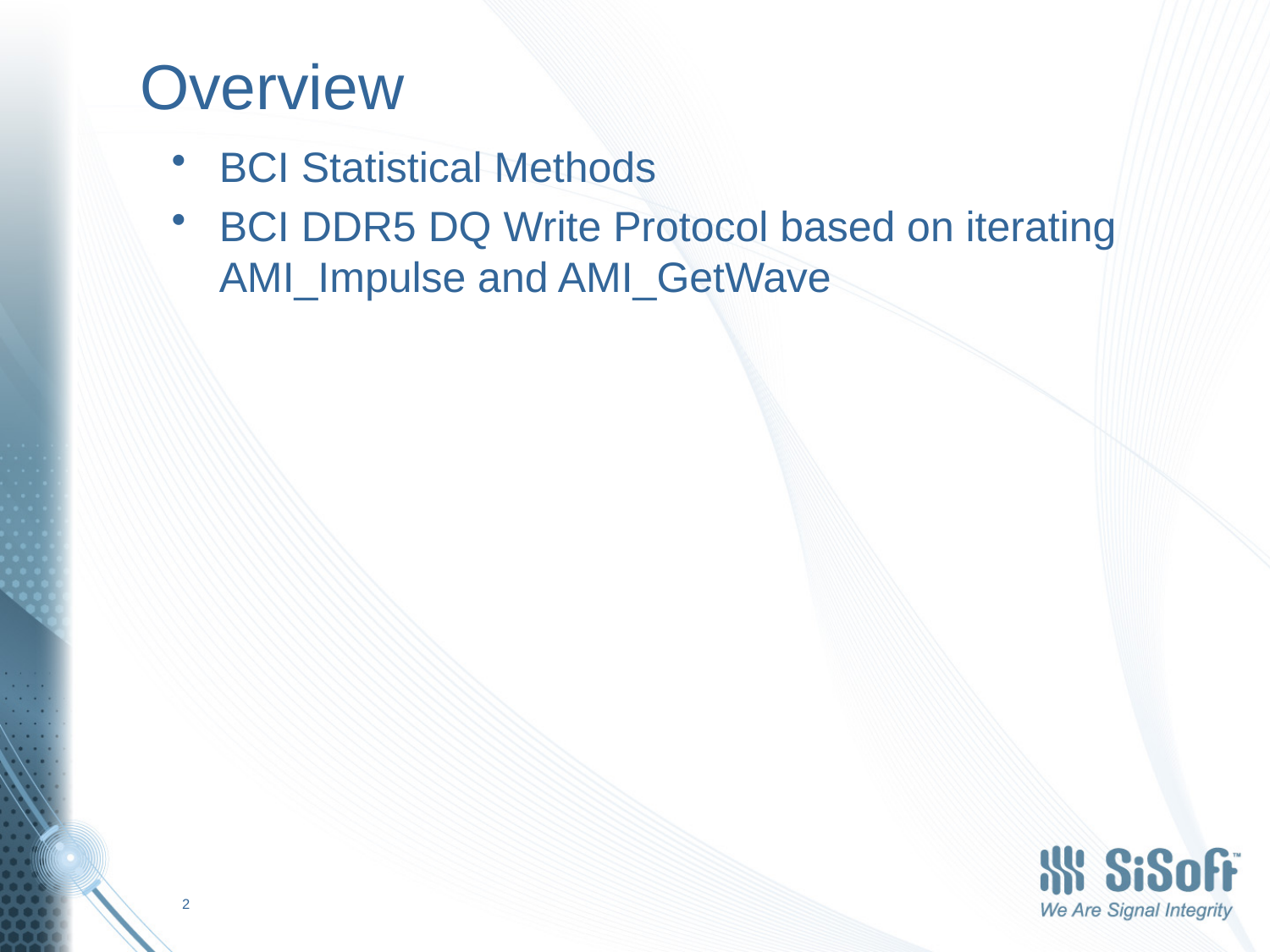

# Overview
BCI Statistical Methods
BCI DDR5 DQ Write Protocol based on iterating AMI_Impulse and AMI_GetWave
2